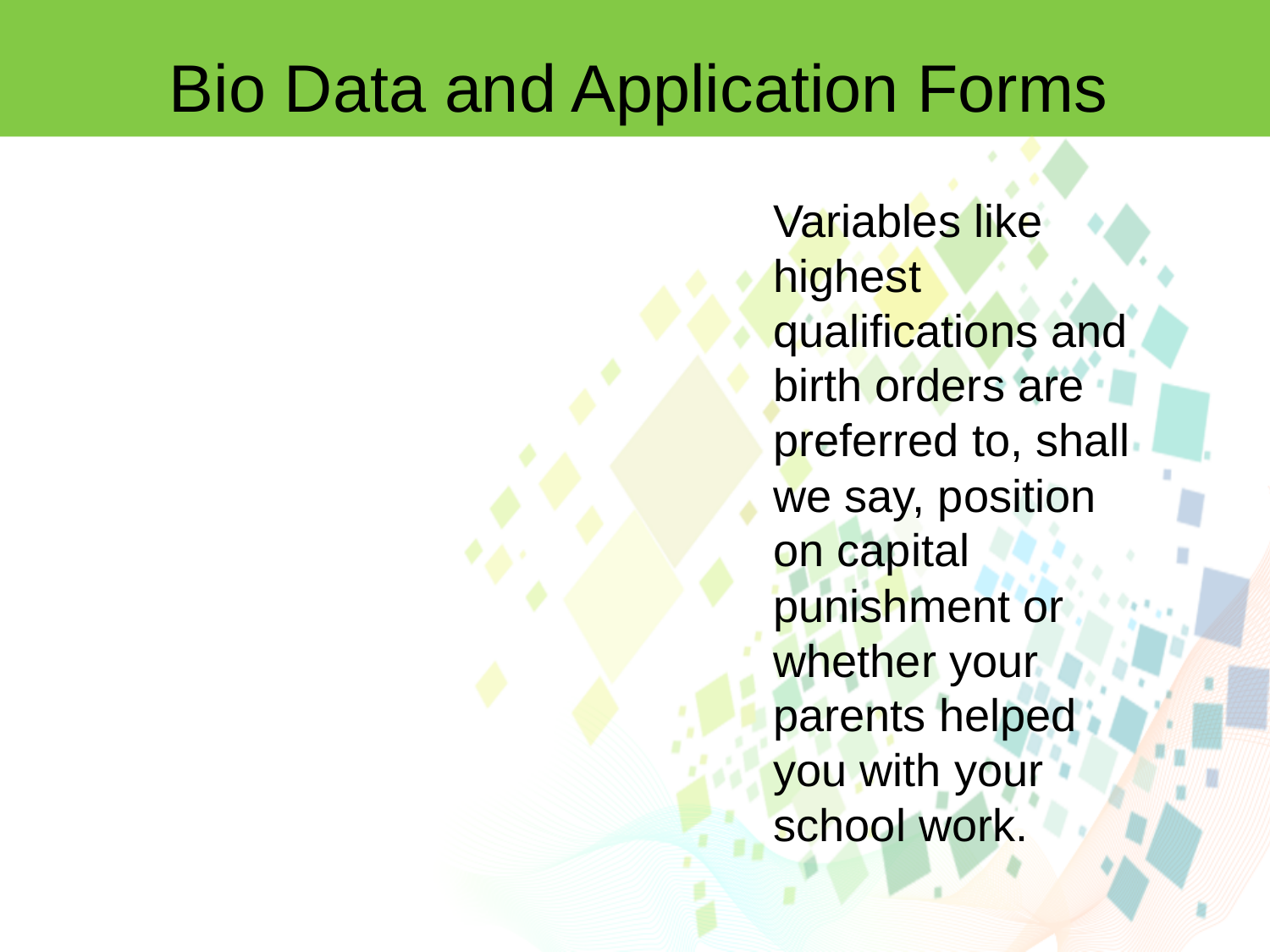

Bio Data and Application Forms
Variables like highest qualifications and birth orders are preferred to, shall we say, position on capital punishment or whether your parents helped you with your school work.